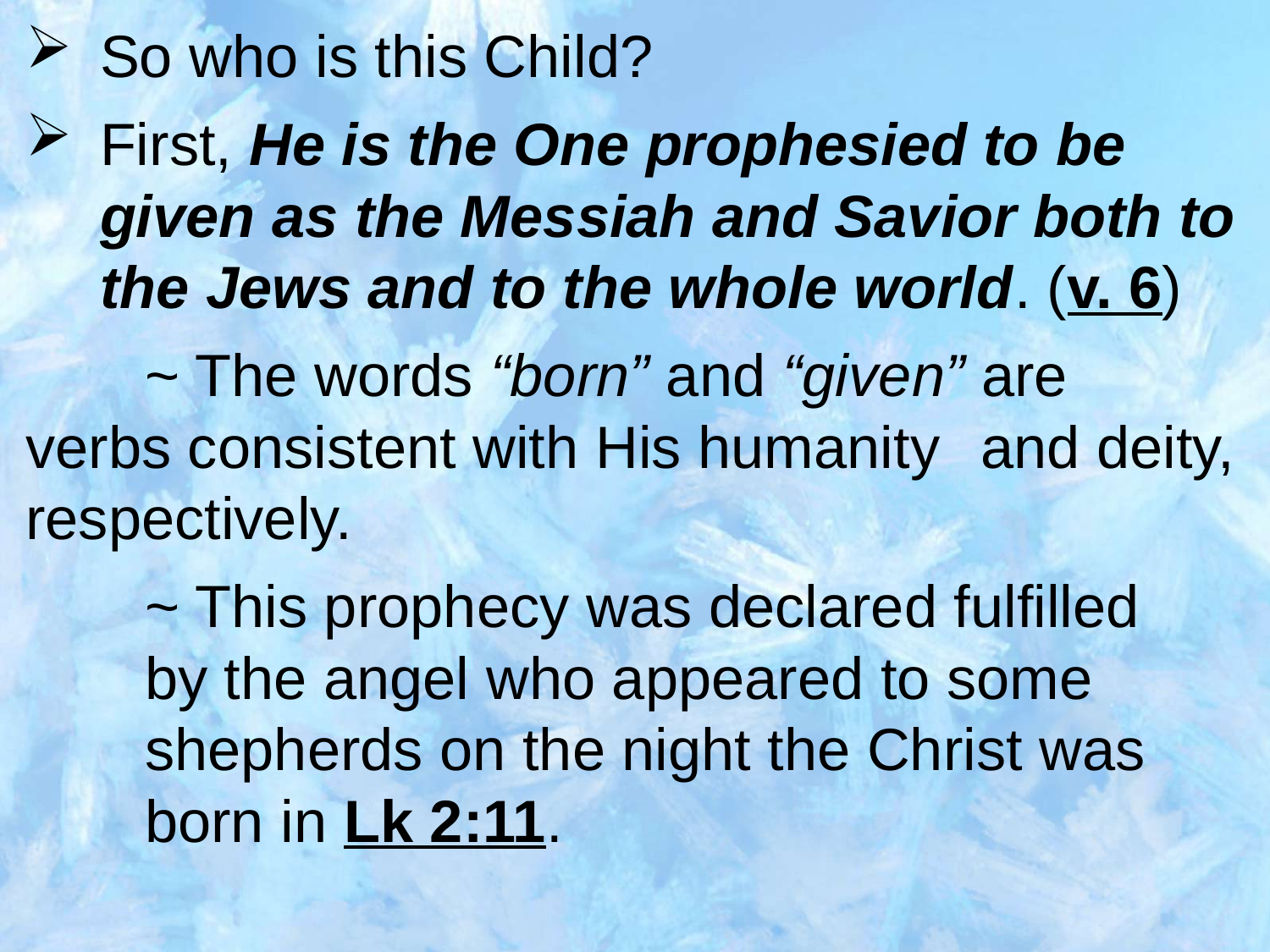

So who is this Child?
First, He is the One prophesied to be given as the Messiah and Savior both to the Jews and to the whole world. (v. 6)
	~ The words “born” and “given” are 			verbs consistent with His humanity 			and deity, respectively.
	~ This prophecy was declared fulfilled 		by the angel who appeared to some 		shepherds on the night the Christ was 		born in Lk 2:11.